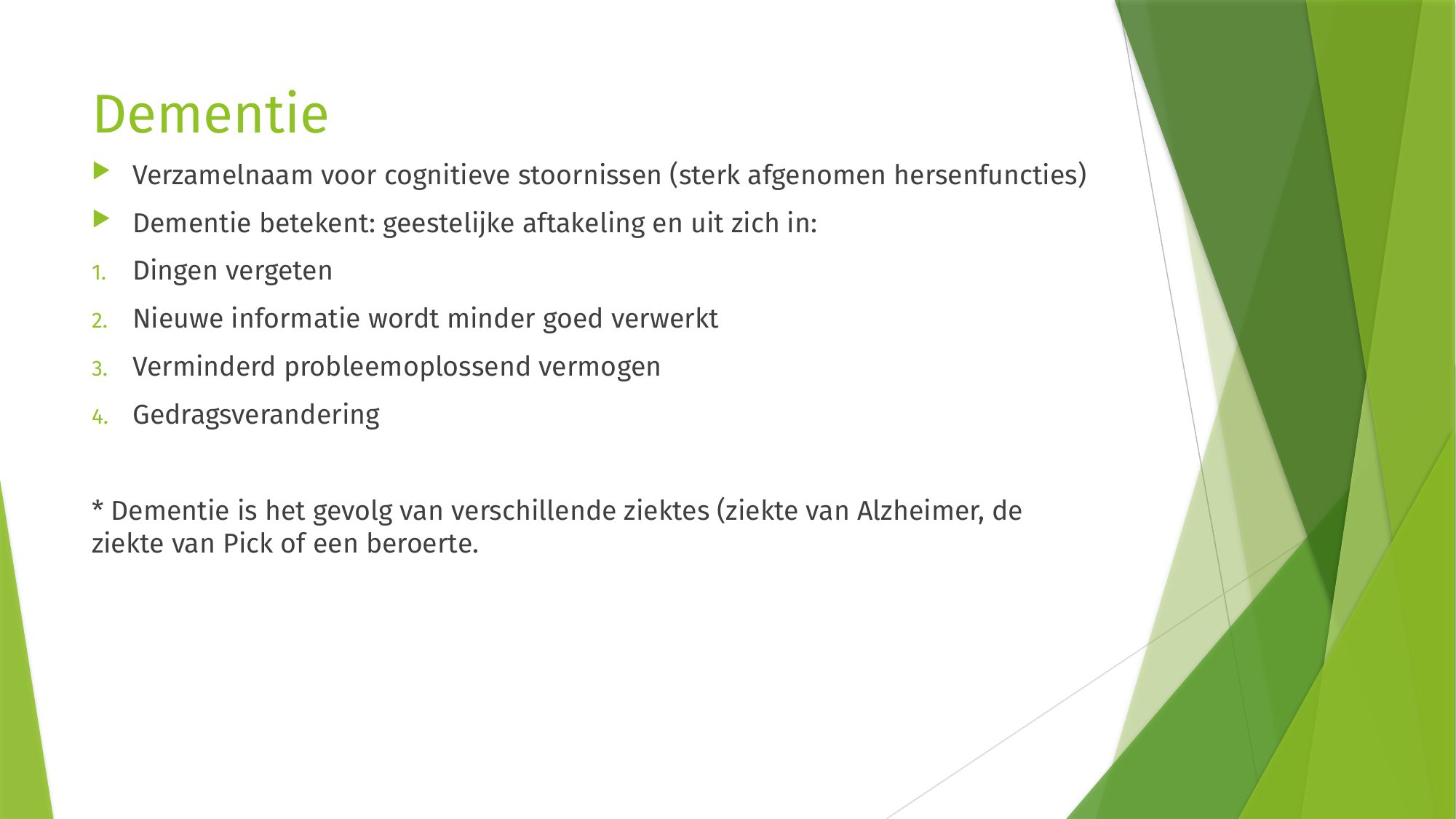

# Dementie
Verzamelnaam voor cognitieve stoornissen (sterk afgenomen hersenfuncties)
Dementie betekent: geestelijke aftakeling en uit zich in:
Dingen vergeten
Nieuwe informatie wordt minder goed verwerkt
Verminderd probleemoplossend vermogen
Gedragsverandering

* Dementie is het gevolg van verschillende ziektes (ziekte van Alzheimer, de ziekte van Pick of een beroerte.